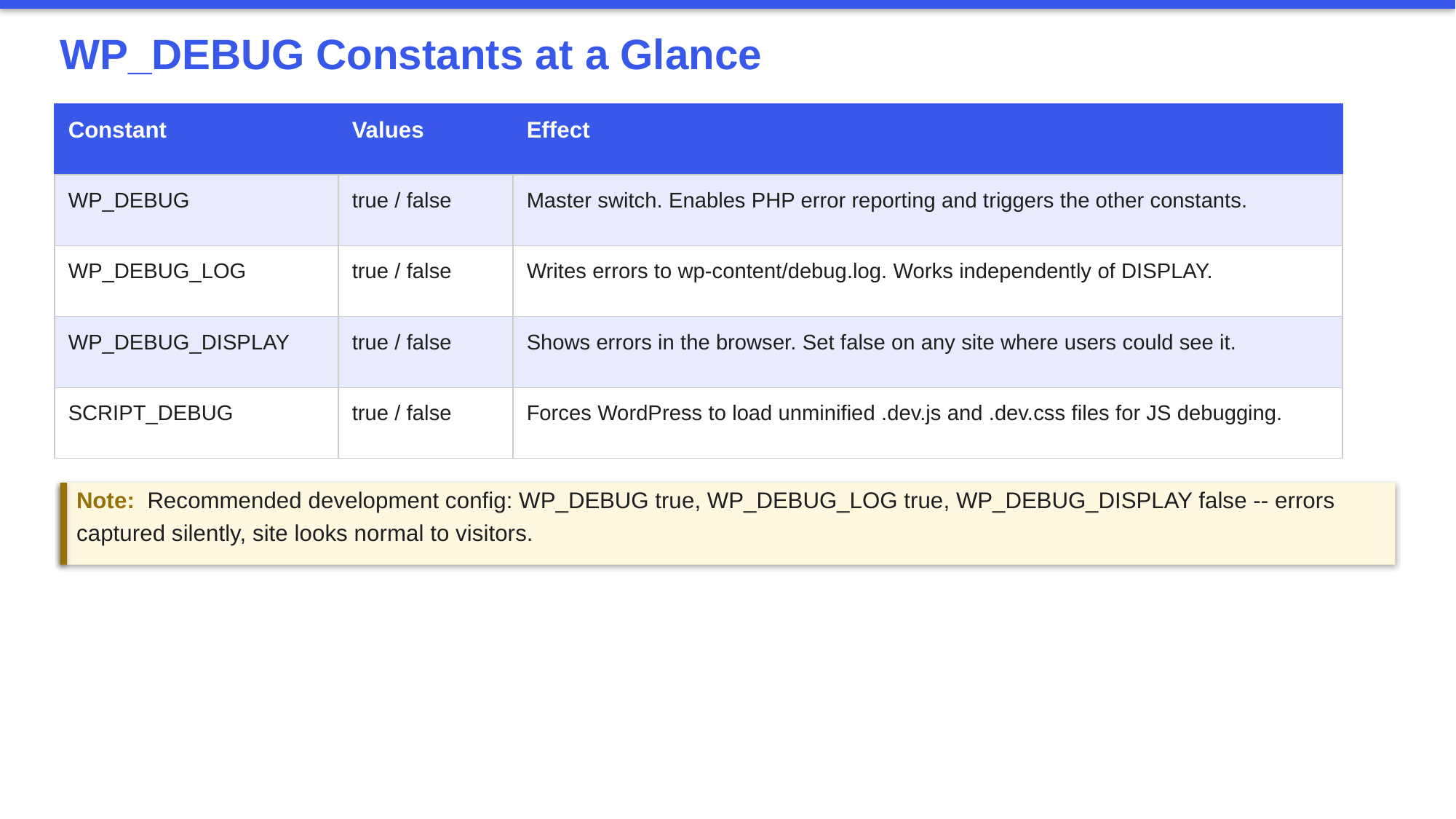

WP_DEBUG Constants at a Glance
| Constant | Values | Effect |
| --- | --- | --- |
| WP\_DEBUG | true / false | Master switch. Enables PHP error reporting and triggers the other constants. |
| WP\_DEBUG\_LOG | true / false | Writes errors to wp-content/debug.log. Works independently of DISPLAY. |
| WP\_DEBUG\_DISPLAY | true / false | Shows errors in the browser. Set false on any site where users could see it. |
| SCRIPT\_DEBUG | true / false | Forces WordPress to load unminified .dev.js and .dev.css files for JS debugging. |

Note:  Recommended development config: WP_DEBUG true, WP_DEBUG_LOG true, WP_DEBUG_DISPLAY false -- errors captured silently, site looks normal to visitors.